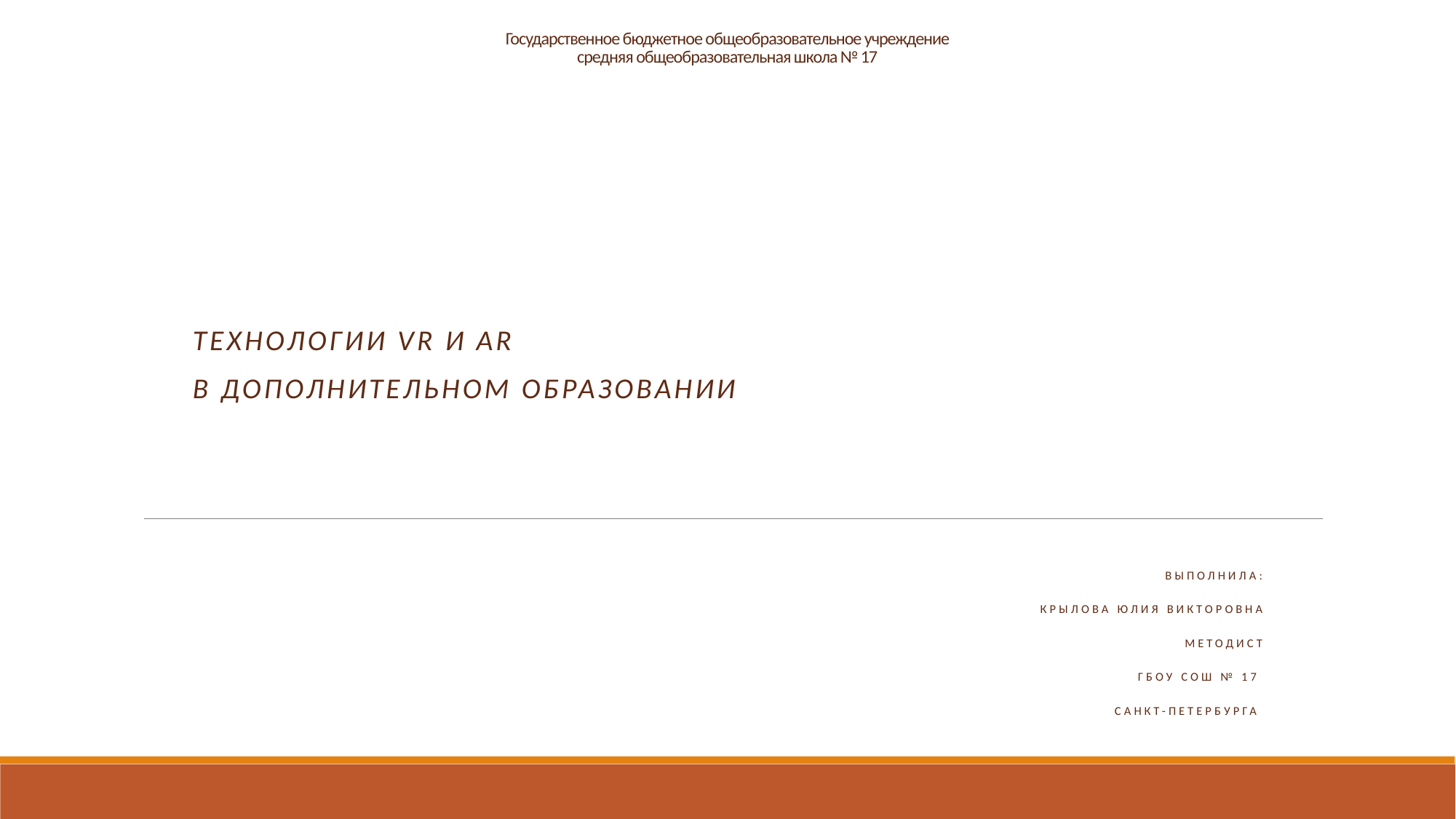

# Государственное бюджетное общеобразовательное учреждение средняя общеобразовательная школа № 17

Технологии VR и AR
в дополнительном образовании

Выполнила:
Крылова Юлия Викторовна
Методист
ГБОУ СОШ № 17
Санкт-Петербурга